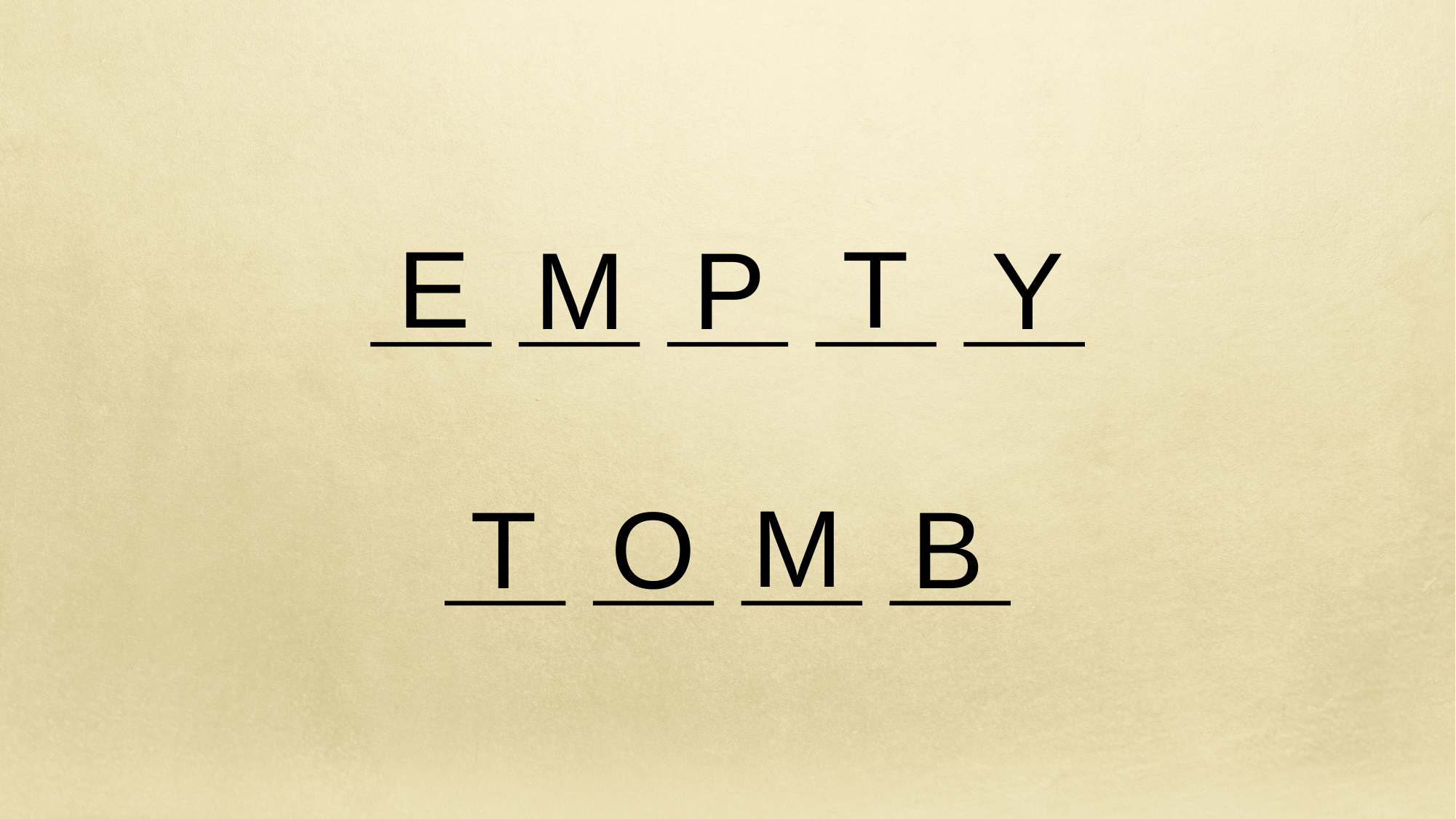

E
T
M
P
Y

M
T
O
B